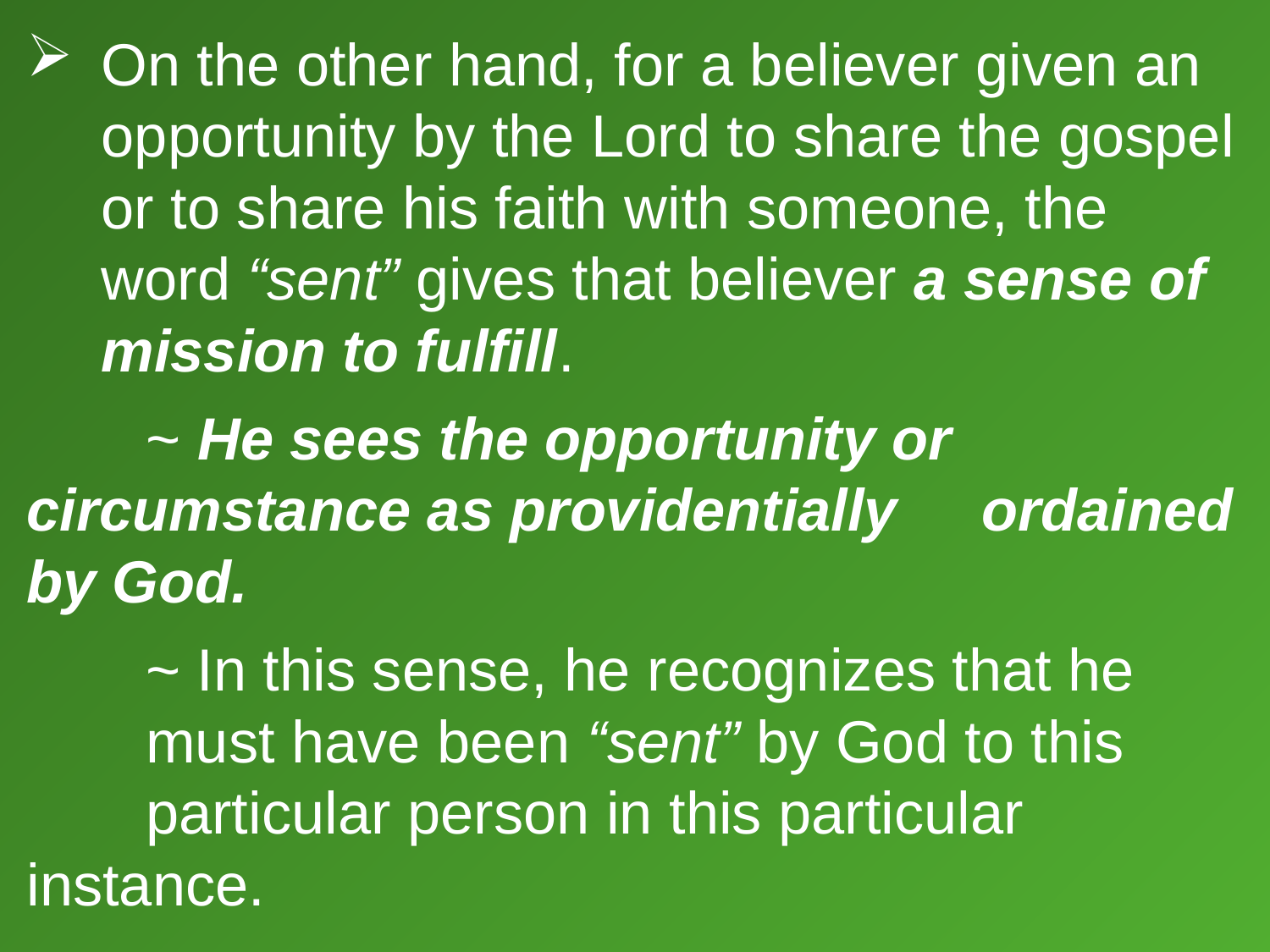

On the other hand, for a believer given an opportunity by the Lord to share the gospel or to share his faith with someone, the word “sent” gives that believer a sense of mission to fulfill.
		~ He sees the opportunity or 							circumstance as providentially 						ordained by God.
		~ In this sense, he recognizes that he 					must have been “sent” by God to this 					particular person in this particular 						instance.